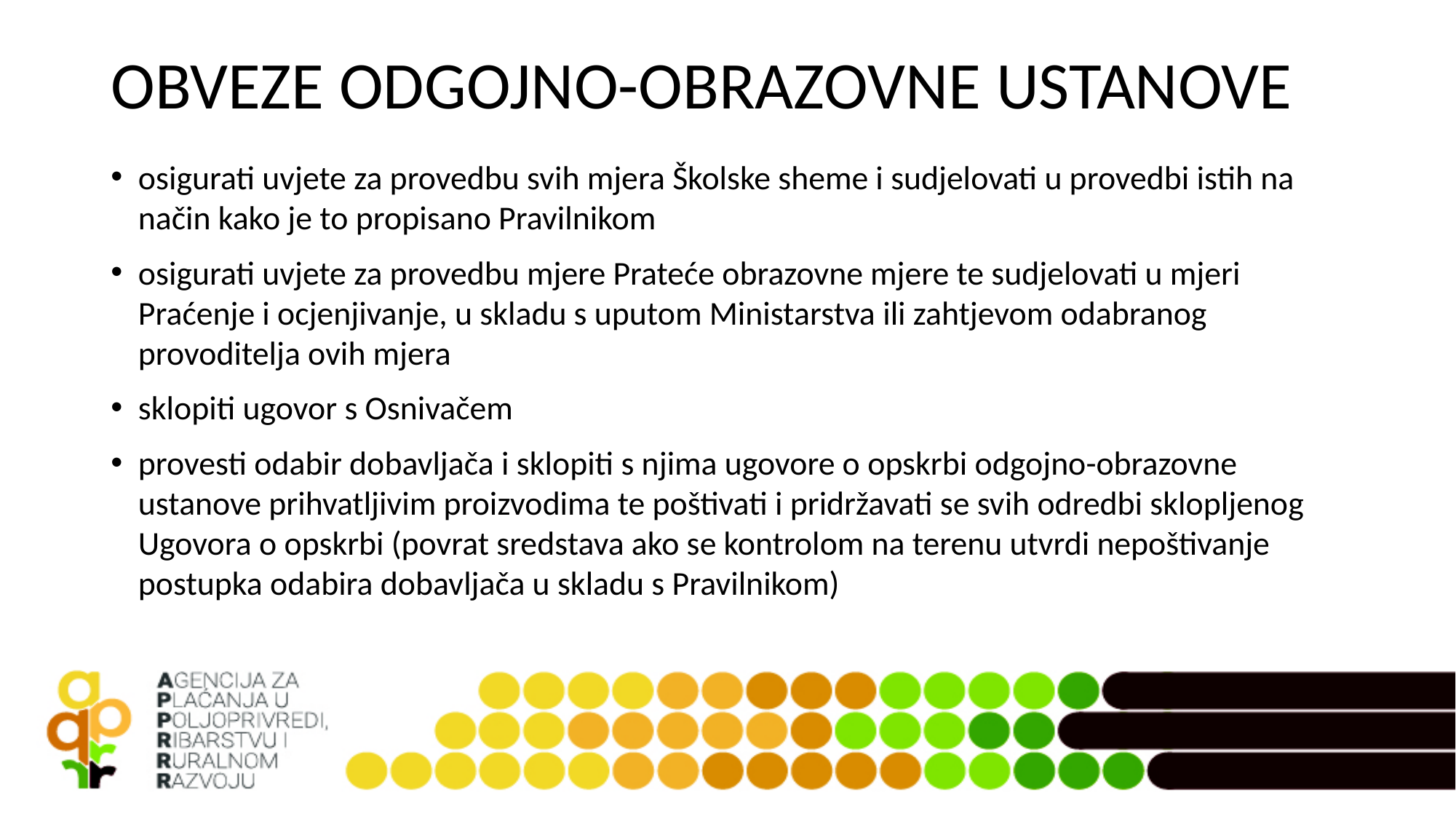

# OBVEZE ODGOJNO-OBRAZOVNE USTANOVE
osigurati uvjete za provedbu svih mjera Školske sheme i sudjelovati u provedbi istih na način kako je to propisano Pravilnikom
osigurati uvjete za provedbu mjere Prateće obrazovne mjere te sudjelovati u mjeri Praćenje i ocjenjivanje, u skladu s uputom Ministarstva ili zahtjevom odabranog provoditelja ovih mjera
sklopiti ugovor s Osnivačem
provesti odabir dobavljača i sklopiti s njima ugovore o opskrbi odgojno-obrazovne ustanove prihvatljivim proizvodima te poštivati i pridržavati se svih odredbi sklopljenog Ugovora o opskrbi (povrat sredstava ako se kontrolom na terenu utvrdi nepoštivanje postupka odabira dobavljača u skladu s Pravilnikom)